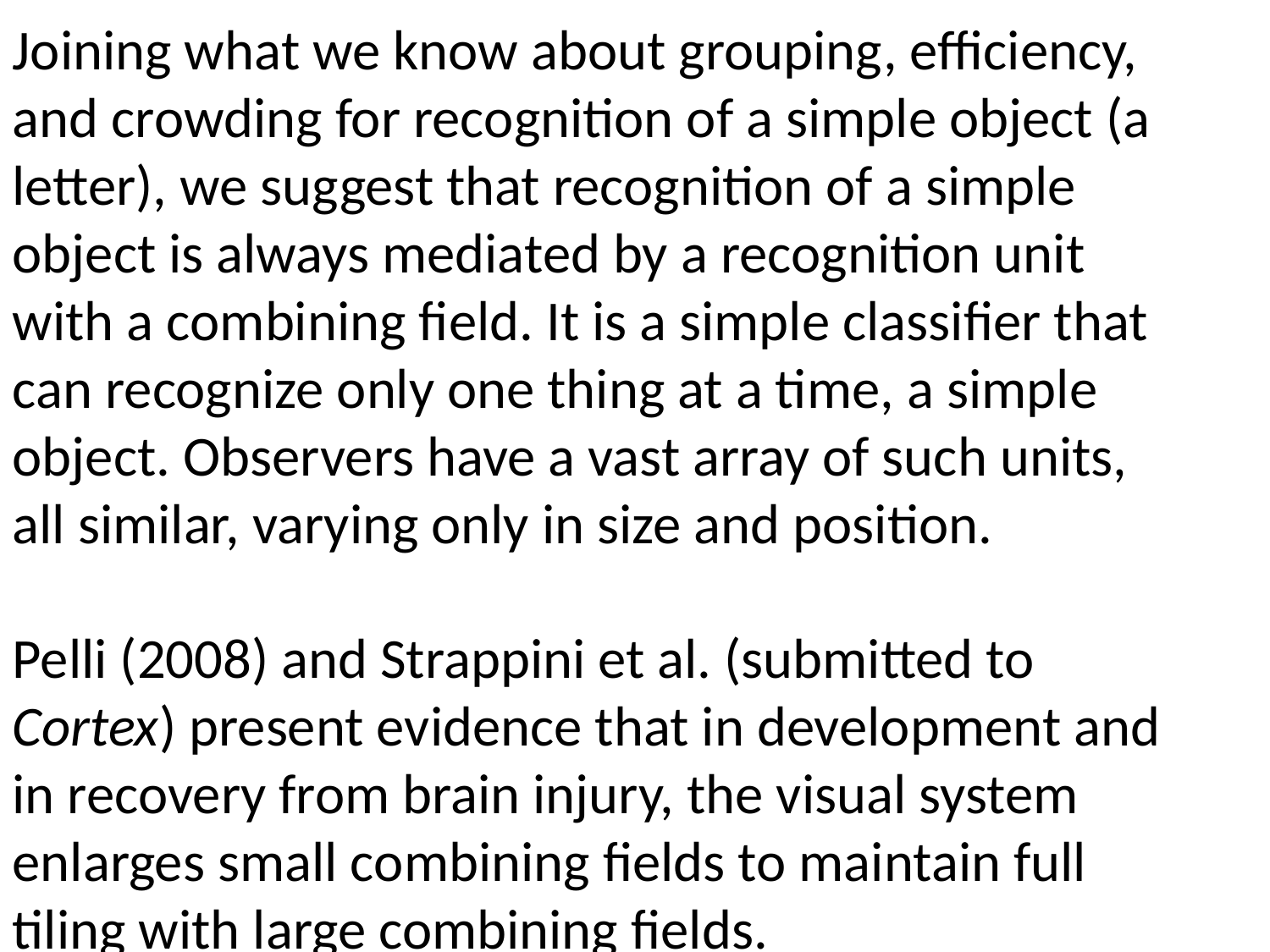

Joining what we know about grouping, efficiency, and crowding for recognition of a simple object (a letter), we suggest that recognition of a simple object is always mediated by a recognition unit with a combining field. It is a simple classifier that can recognize only one thing at a time, a simple object. Observers have a vast array of such units, all similar, varying only in size and position.

Pelli (2008) and Strappini et al. (submitted to Cortex) present evidence that in development and in recovery from brain injury, the visual system enlarges small combining fields to maintain full tiling with large combining fields.